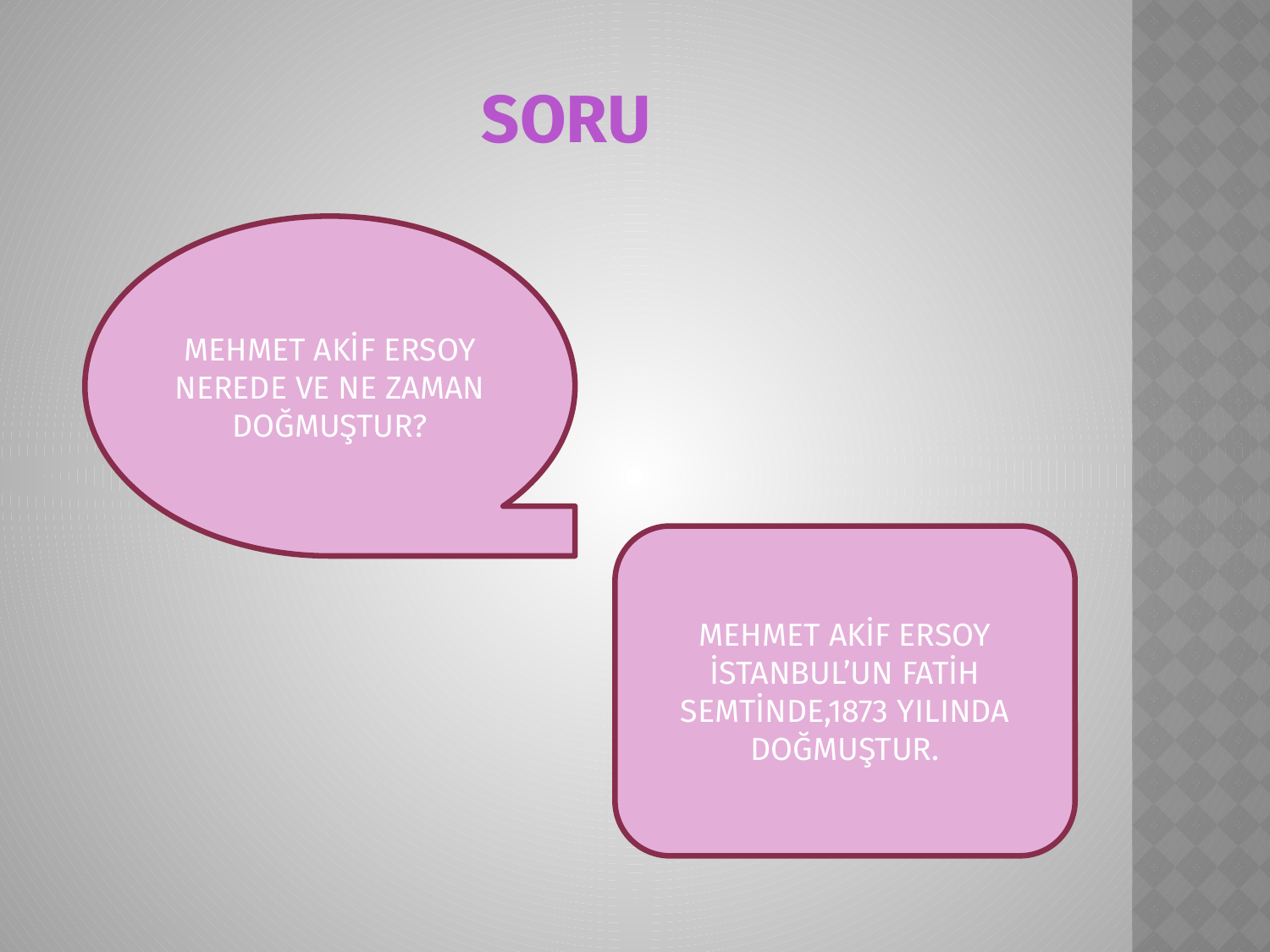

# SORU

MEHMET AKİF ERSOY NEREDE VE NE ZAMAN DOĞMUŞTUR?
MEHMET AKİF ERSOY İSTANBUL’UN FATİH SEMTİNDE,1873 YILINDA DOĞMUŞTUR.